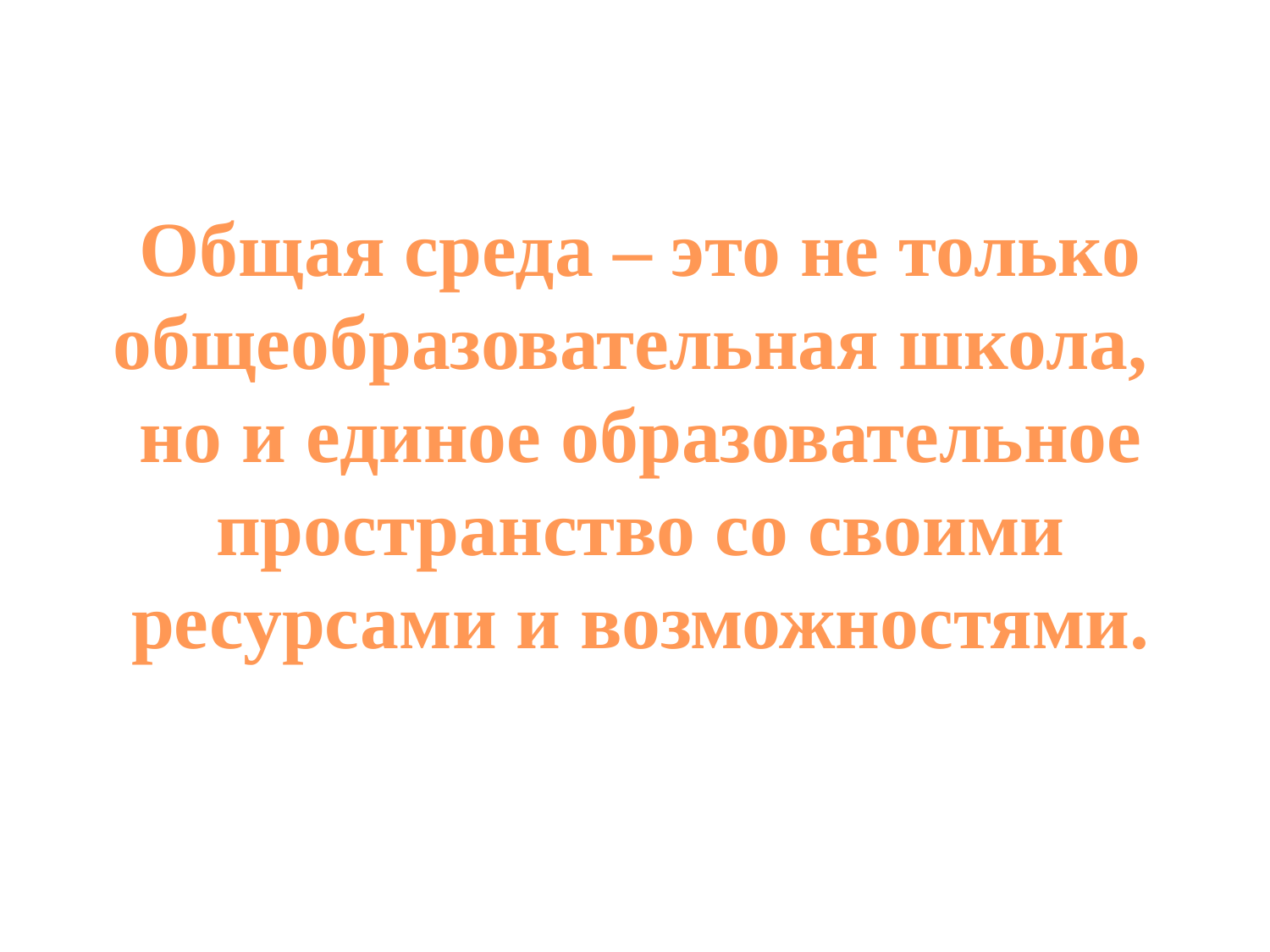

# Общая среда – это не только общеобразовательная школа, но и единое образовательное пространство со своими ресурсами и возможностями.